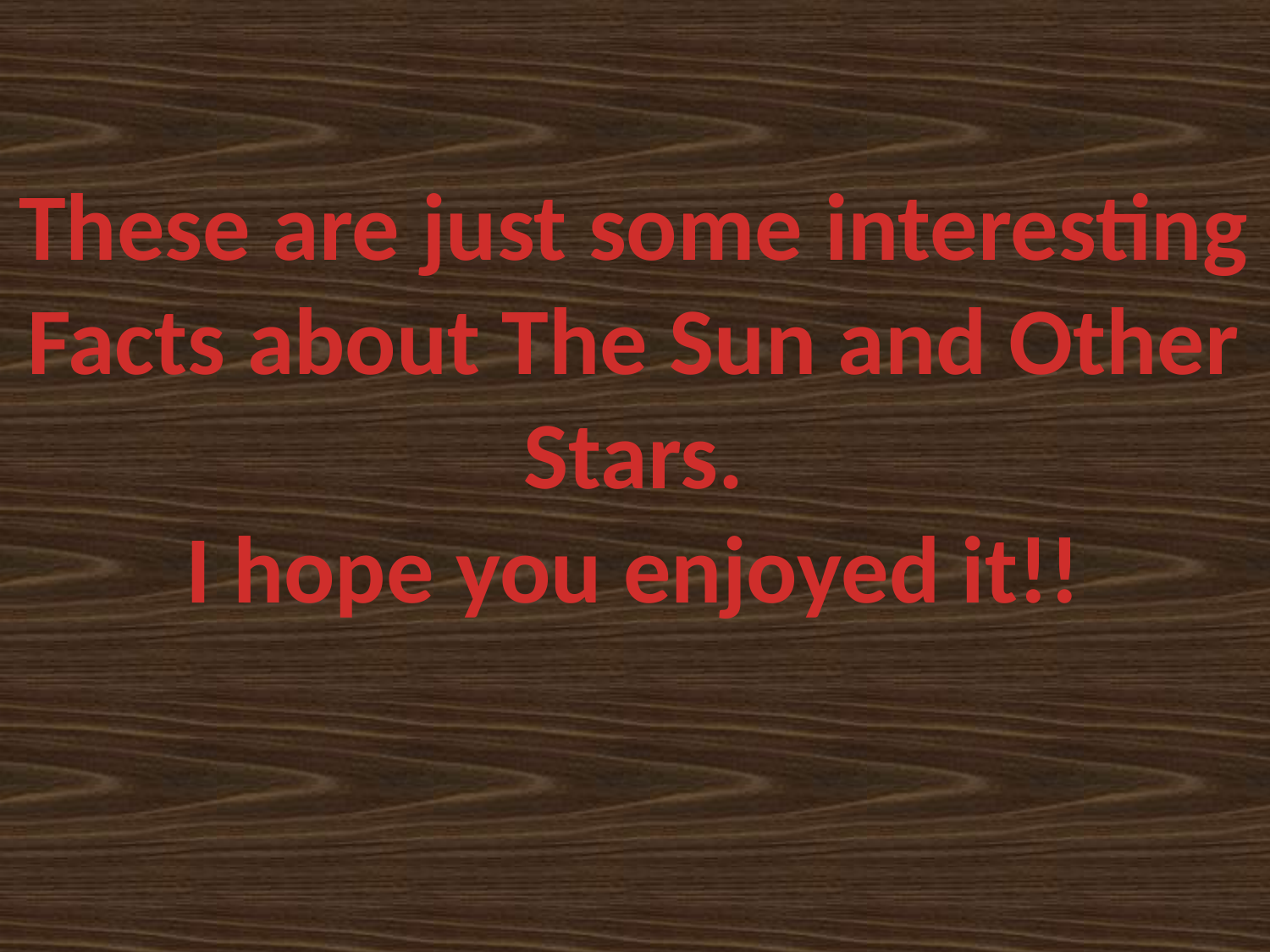

These are just some interesting
Facts about The Sun and Other
Stars.
I hope you enjoyed it!!